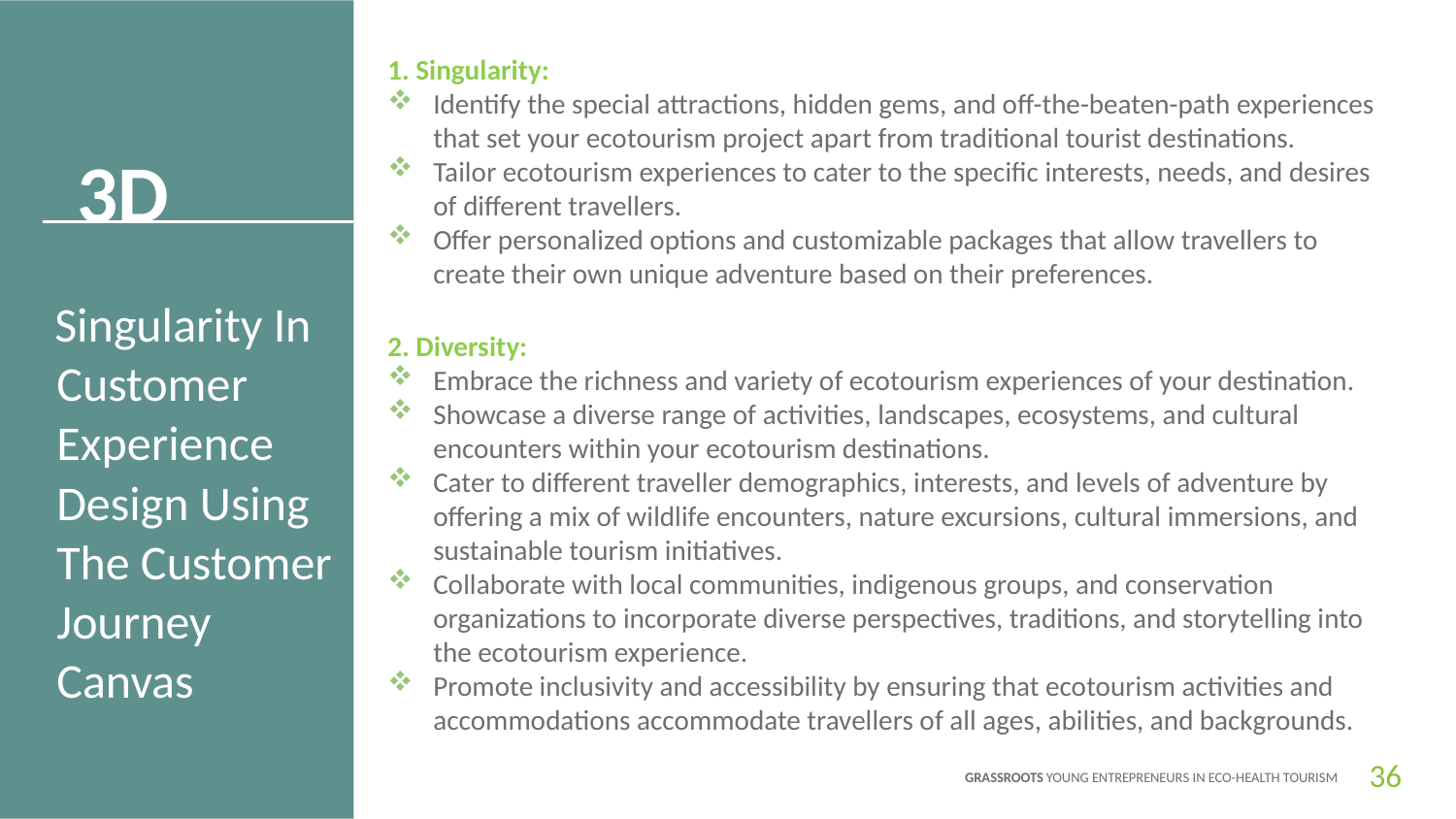

1. Singularity:
Identify the special attractions, hidden gems, and off-the-beaten-path experiences that set your ecotourism project apart from traditional tourist destinations.
Tailor ecotourism experiences to cater to the specific interests, needs, and desires of different travellers.
Offer personalized options and customizable packages that allow travellers to create their own unique adventure based on their preferences.

2. Diversity:
Embrace the richness and variety of ecotourism experiences of your destination.
Showcase a diverse range of activities, landscapes, ecosystems, and cultural encounters within your ecotourism destinations.
Cater to different traveller demographics, interests, and levels of adventure by offering a mix of wildlife encounters, nature excursions, cultural immersions, and sustainable tourism initiatives.
Collaborate with local communities, indigenous groups, and conservation organizations to incorporate diverse perspectives, traditions, and storytelling into the ecotourism experience.
Promote inclusivity and accessibility by ensuring that ecotourism activities and accommodations accommodate travellers of all ages, abilities, and backgrounds.

3D
Singularity In Customer Experience Design Using The Customer Journey Canvas

36